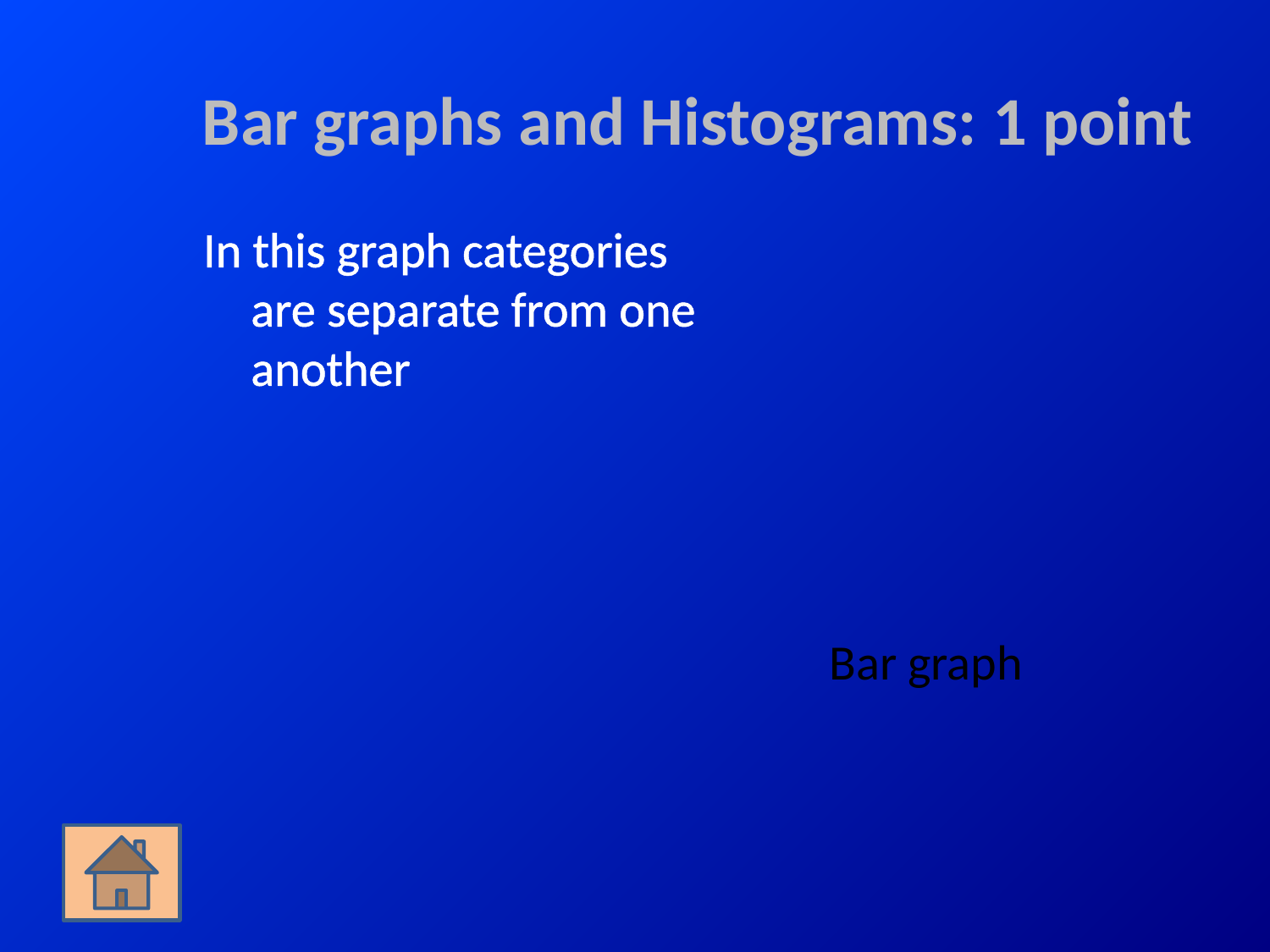

# Bar graphs and Histograms: 1 point
In this graph categories are separate from one another
Bar graph